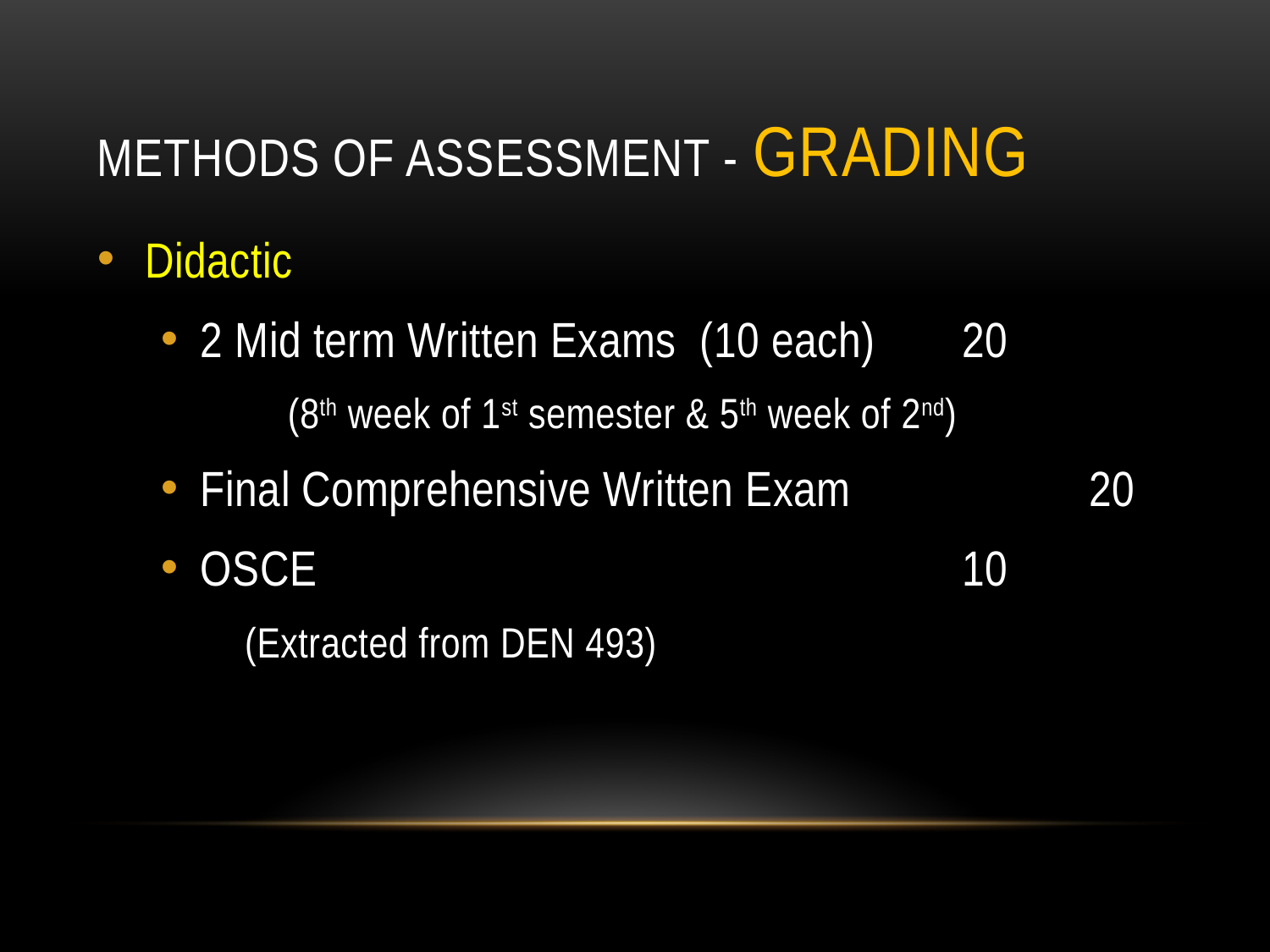

# Methods of Assessment - Grading
Didactic
2 Mid term Written Exams  (10 each) 	20
	(8th week of 1st semester & 5th week of 2nd)
Final Comprehensive Written Exam		20
OSCE						10
  (Extracted from DEN 493)